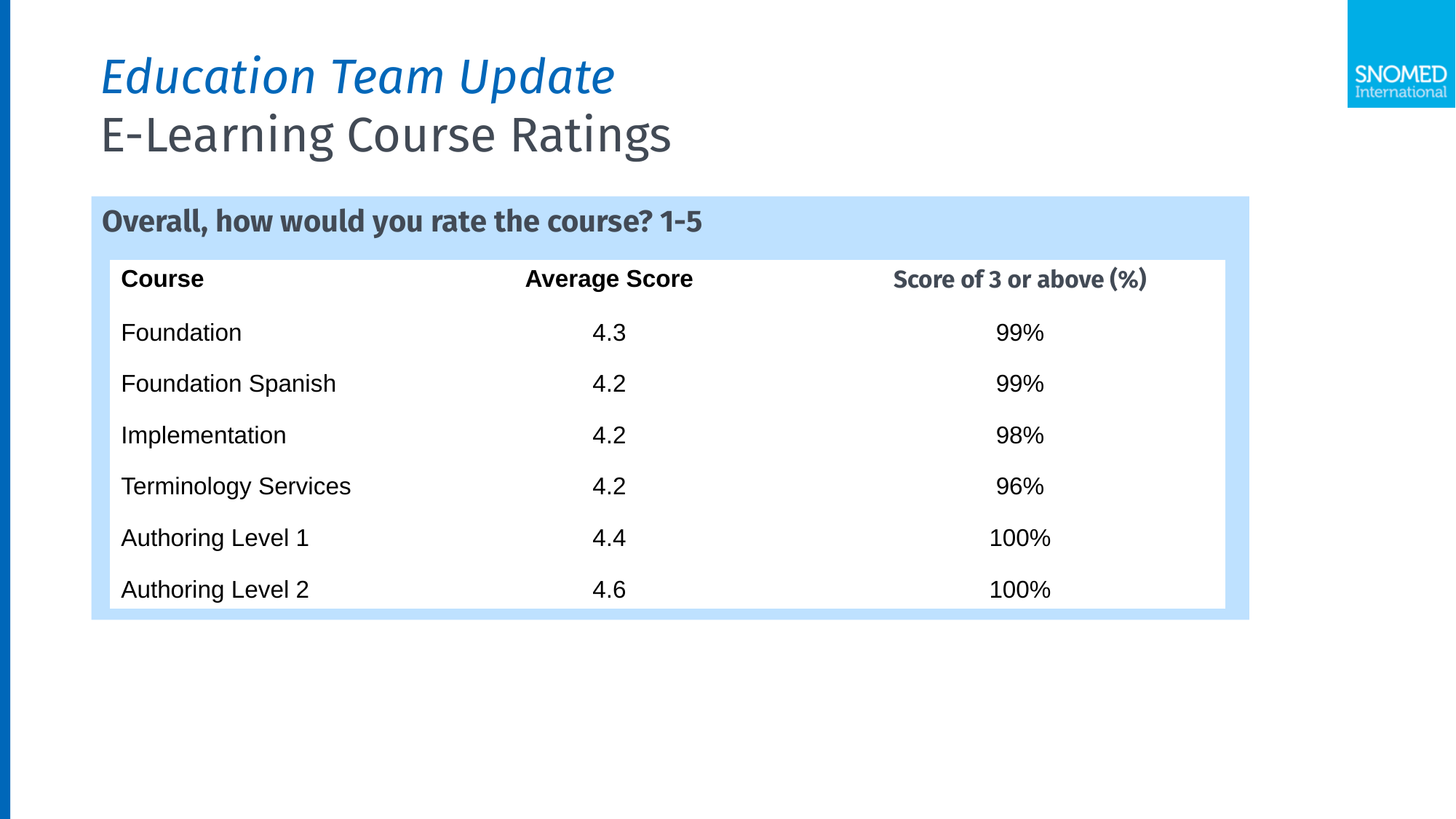

Education Team Update
E-Learning Course Ratings
Overall, how would you rate the course? 1-5

| Course | Average Score | Score of 3 or above (%) |
| --- | --- | --- |
| Foundation | 4.3 | 99% |
| Foundation Spanish | 4.2 | 99% |
| Implementation | 4.2 | 98% |
| Terminology Services | 4.2 | 96% |
| Authoring Level 1 | 4.4 | 100% |
| Authoring Level 2 | 4.6 | 100% |